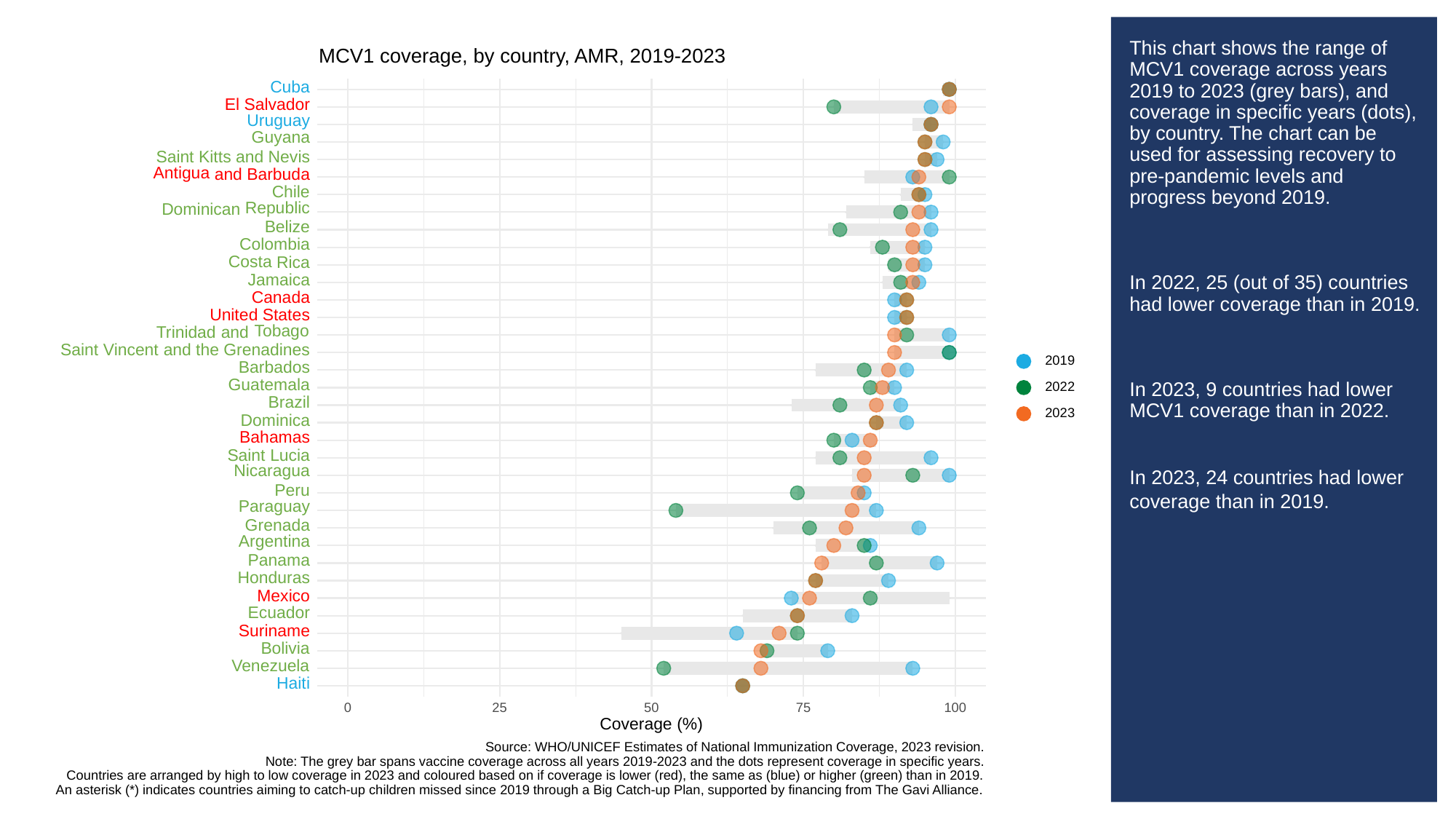

# This chart shows the range of MCV1 coverage across years 2019 to 2023 (grey bars), and coverage in specific years (dots), by country. The chart can be used for assessing recovery to pre-pandemic levels and progress beyond 2019.

In 2022, 25 (out of 35) countries had lower coverage than in 2019.

In 2023, 9 countries had lower MCV1 coverage than in 2022.

In 2023, 24 countries had lower coverage than in 2019.

MCV1 coverage, by country, AMR, 2019-2023

Cuba

Salvador
El

Uruguay

Guyana

Saint
Kitts
and
Nevis

Antigua
and
Barbuda

Chile

Republic
Dominican

Belize

Colombia

Costa
Rica

Jamaica

Canada

States
United

Tobago
Trinidad
and

Saint
Grenadines
Vincent
and
the

2019
Barbados

Guatemala

2022

Brazil

2023
Dominica

Bahamas

Saint
Lucia

Nicaragua

Peru

Paraguay

Grenada

Argentina

Panama

Honduras

Mexico

Ecuador

Suriname

Bolivia

Venezuela

Haiti

0
25
50
100
75
Coverage (%)
Source: WHO/UNICEF Estimates of National Immunization Coverage, 2023 revision.
Note: The grey bar spans vaccine coverage across all years 2019-2023 and the dots represent coverage in specific years.
Countries are arranged by high to low coverage in 2023 and coloured based on if coverage is lower (red), the same as (blue) or higher (green) than in 2019.
An asterisk (*) indicates countries aiming to catch-up children missed since 2019 through a Big Catch-up Plan, supported by financing from The Gavi Alliance.